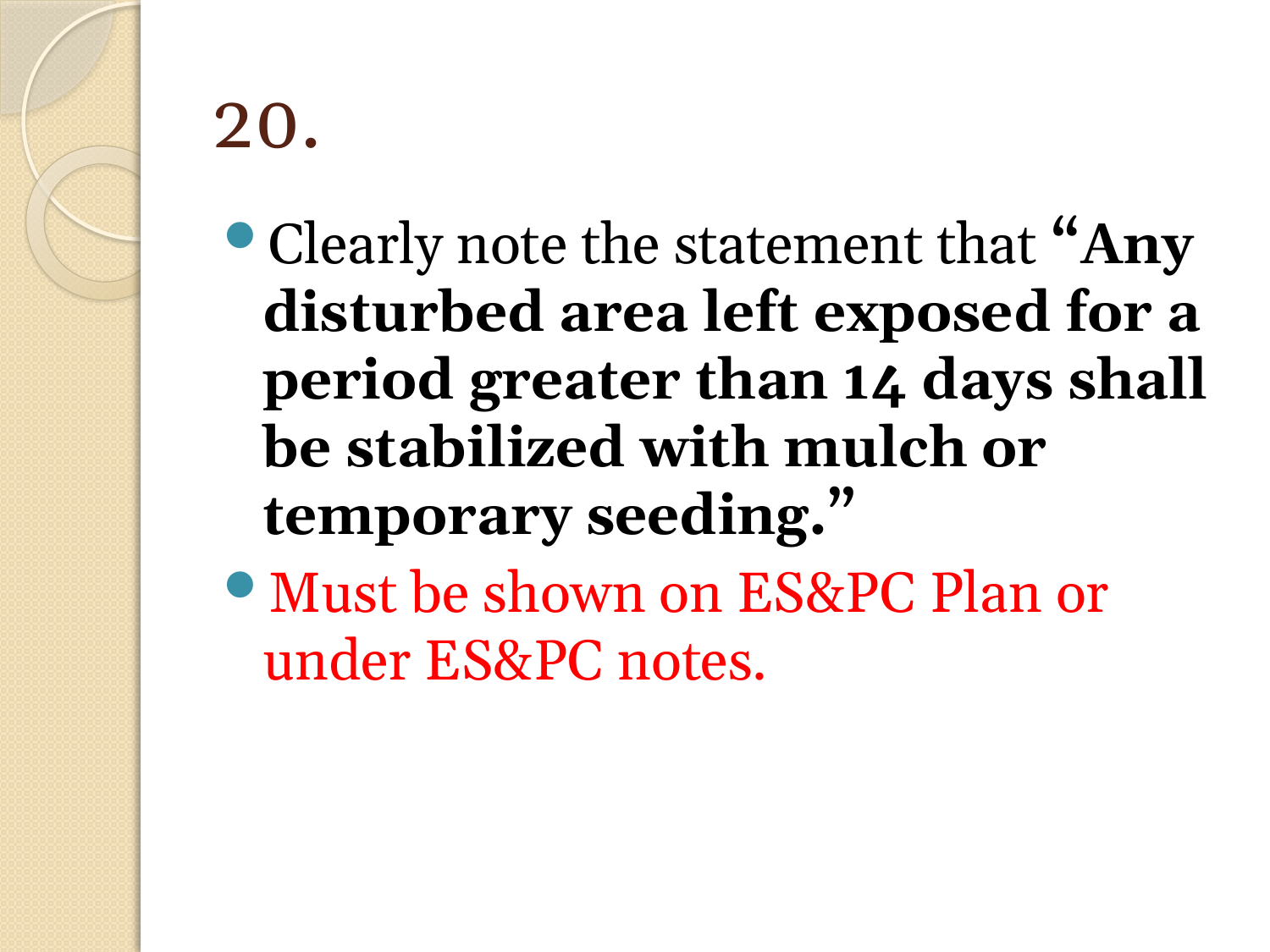

# 20.
Clearly note the statement that “Any disturbed area left exposed for a period greater than 14 days shall be stabilized with mulch or temporary seeding.”
Must be shown on ES&PC Plan or under ES&PC notes.